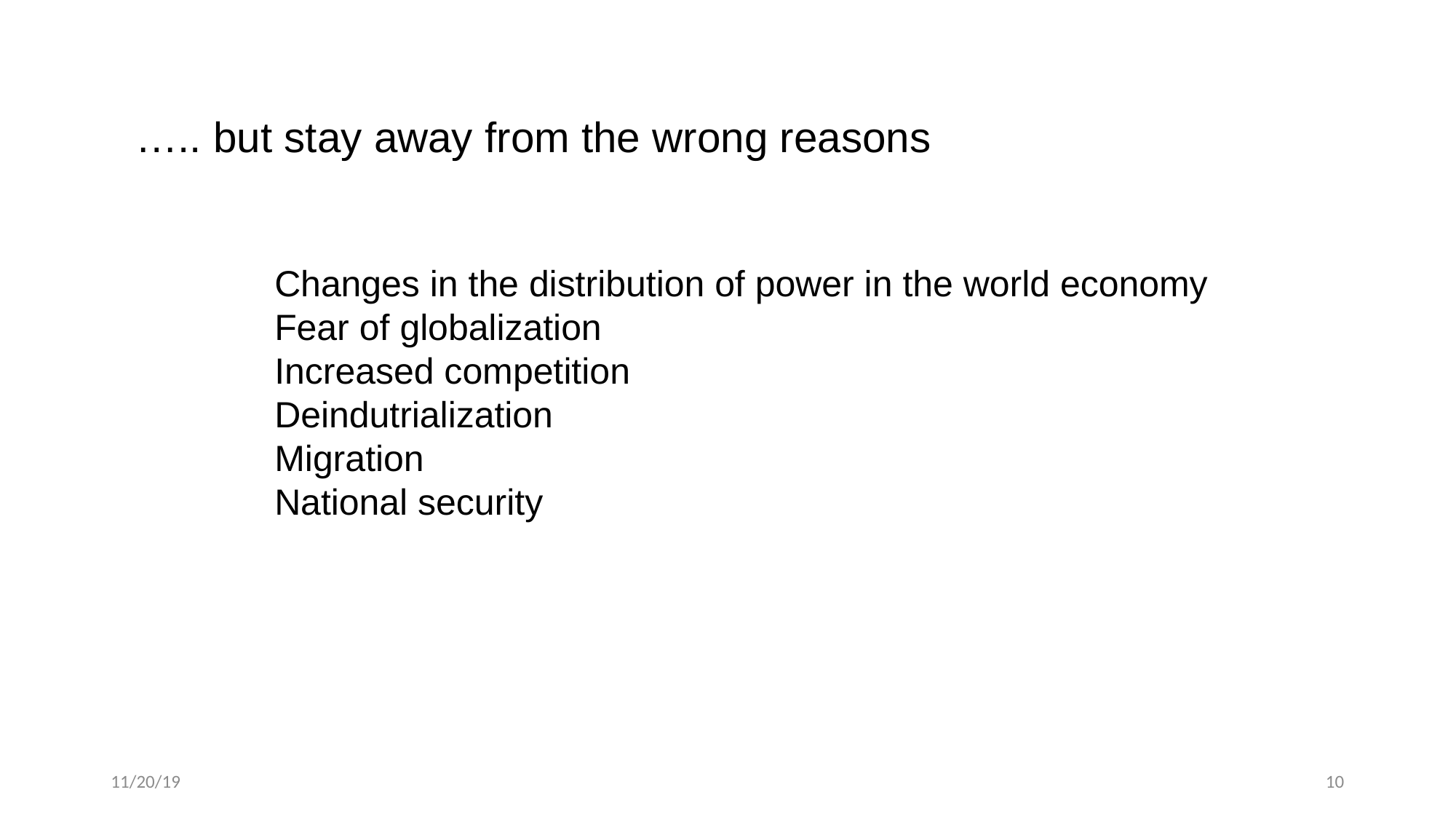

….. but stay away from the wrong reasons
Changes in the distribution of power in the world economy
Fear of globalization
Increased competition
Deindutrialization
Migration
National security
11/20/19

10